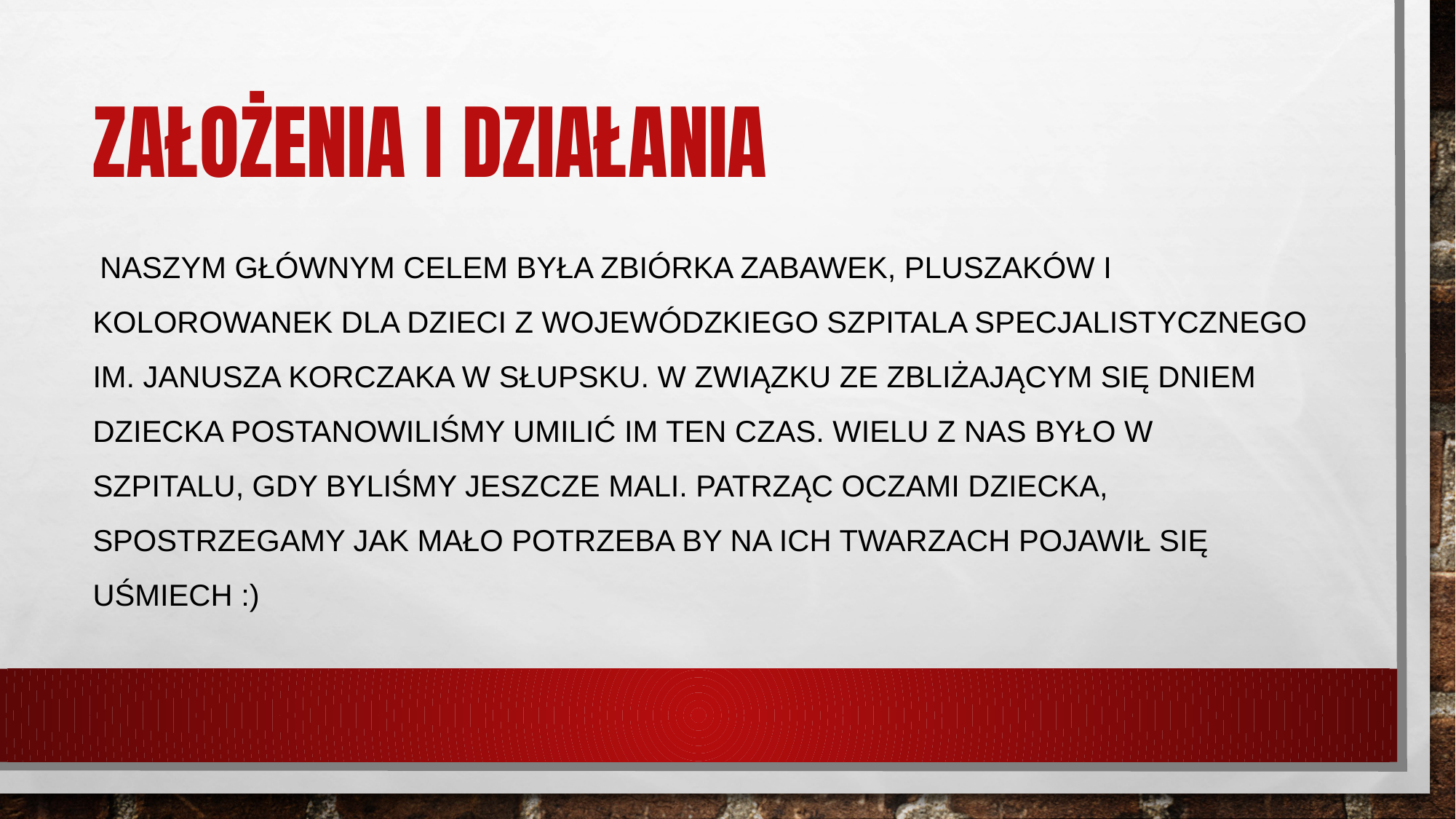

# Założenia i działania
 Naszym głównym celem była zbiórka zabawek, pluszaków i kolorowanek dla dzieci z Wojewódzkiego Szpitala Specjalistycznego im. Janusza Korczaka w Słupsku. W związku ze zbliżającym się dniem dziecka postanowiliśmy umilić im ten czas. Wielu z nas było w szpitalu, gdy byliśmy jeszcze mali. Patrząc oczami dziecka, spostrzegamy jak mało potrzeba by na ich twarzach pojawił się uśmiech :)